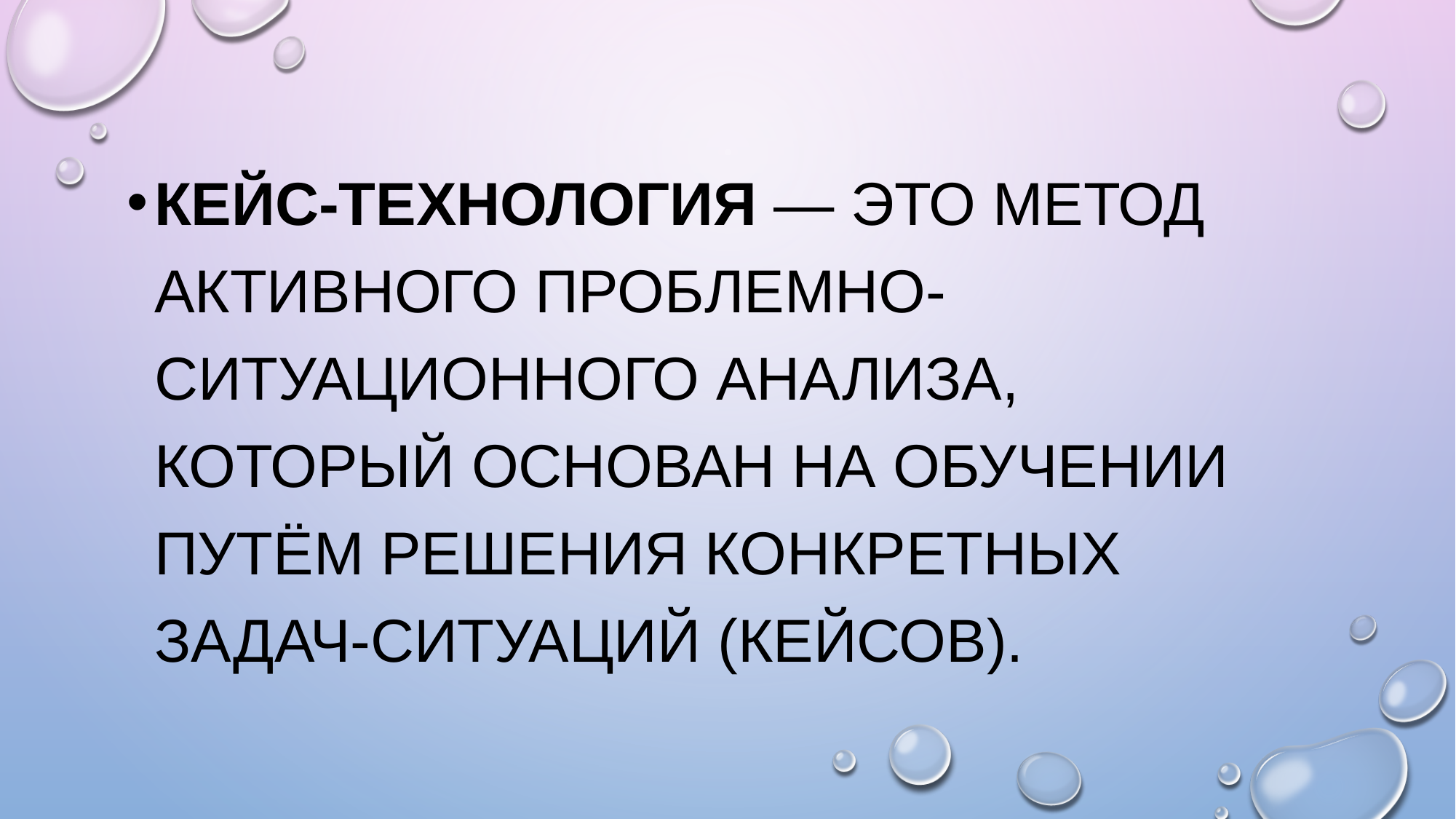

Кейс-технология — это метод активного проблемно-ситуационного анализа, который основан на обучении путём решения конкретных задач-ситуаций (кейсов).